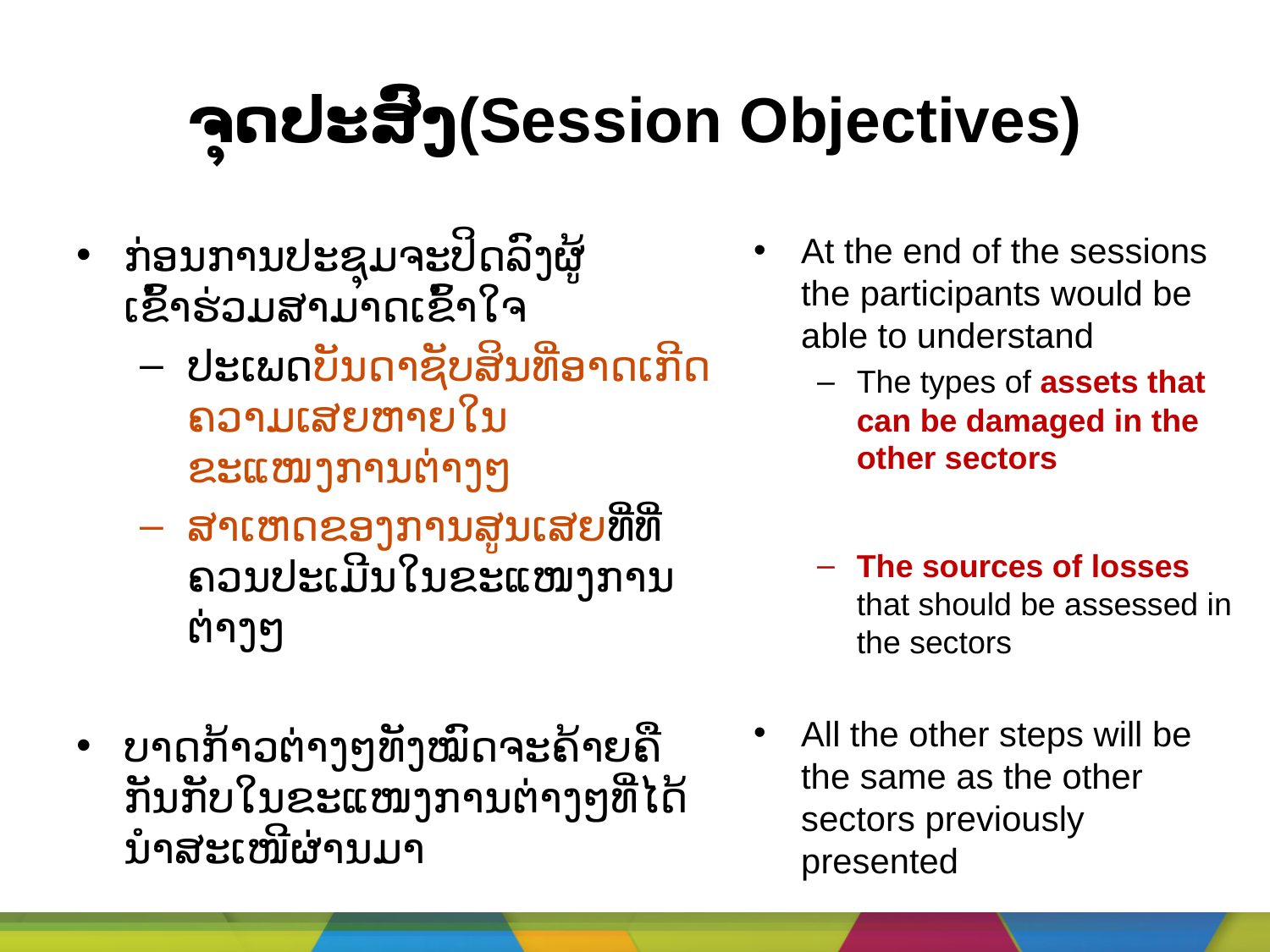

# ຈຸດປະສົງ(Session Objectives)
ກ່ອນການປະຊຸມຈະປິດລົງຜູ້ເຂົ້າຮ່ວມສາມາດເຂົ້າໃຈ
ປະເພດບັນດາຊັບສິນທີ່ອາດເກີດຄວາມເສຍຫາຍໃນຂະແໜງການຕ່າງໆ
ສາເຫດຂອງການສູນເສຍທີ່ທີ່ຄວນປະເມີນໃນຂະແໜງການຕ່າງໆ

ບາດກ້າວຕ່າງໆທັງໝົດຈະຄ້າຍຄືກັນກັບໃນຂະແໜງການຕ່າງໆທີ່ໄດ້ນຳສະເໜີຜ່ານມາ
At the end of the sessions the participants would be able to understand
The types of assets that can be damaged in the other sectors

The sources of losses that should be assessed in the sectors

All the other steps will be the same as the other sectors previously presented